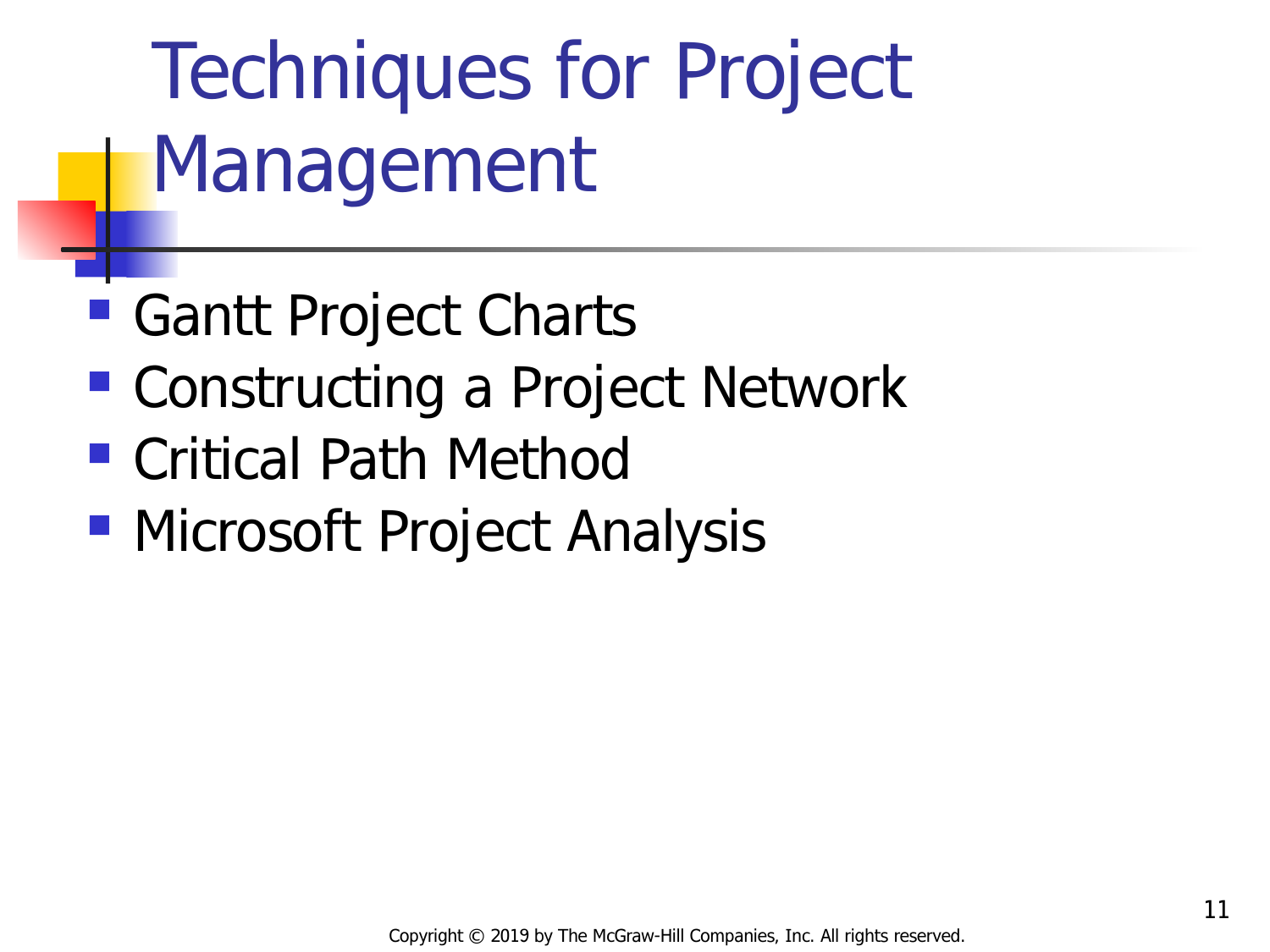

# Techniques for Project Management
Gantt Project Charts
Constructing a Project Network
Critical Path Method
Microsoft Project Analysis
11
Copyright © 2019 by The McGraw-Hill Companies, Inc. All rights reserved.